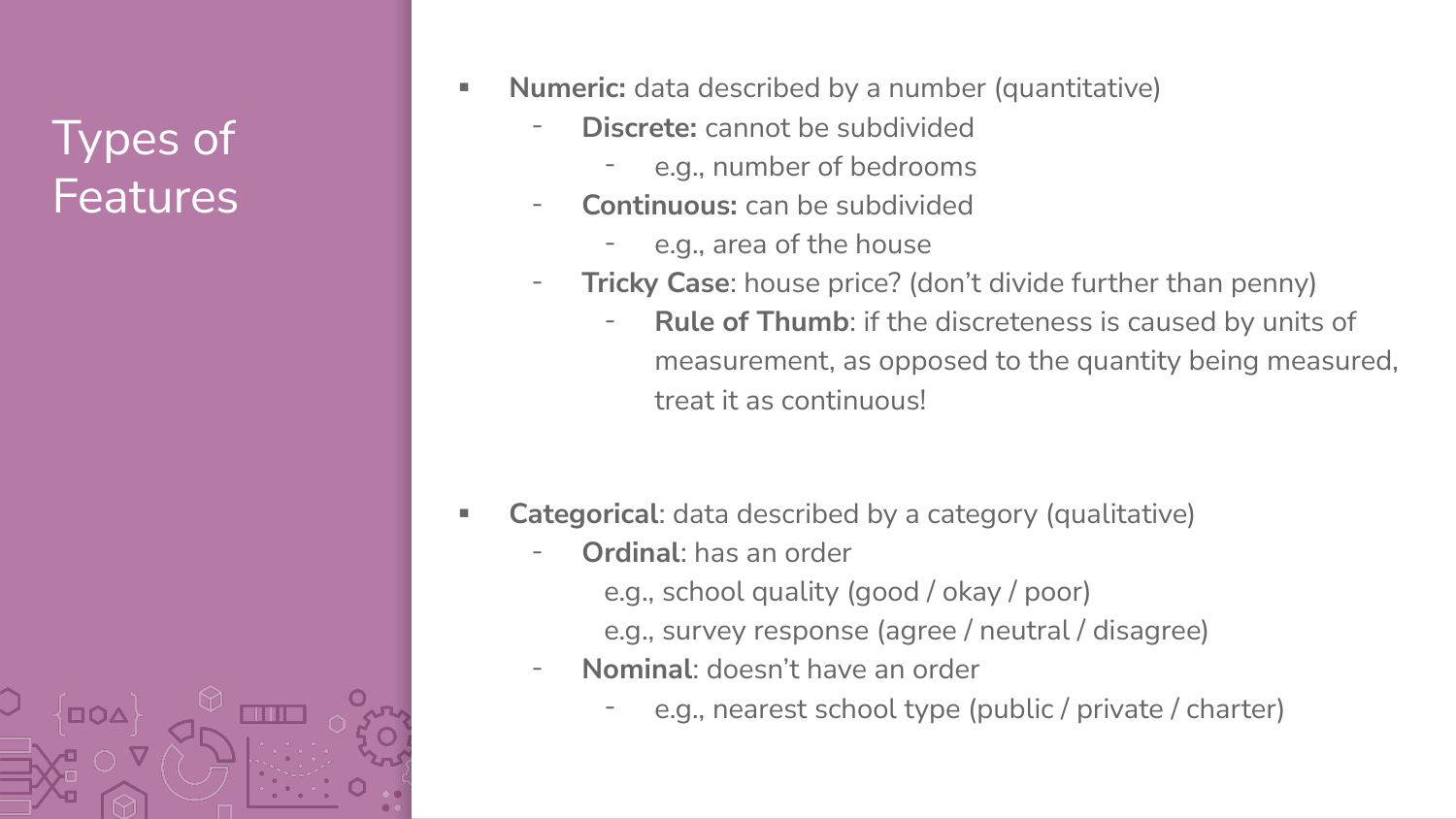

Numeric: data described by a number (quantitative)
Discrete: cannot be subdivided
e.g., number of bedrooms
Continuous: can be subdivided
e.g., area of the house
Tricky Case: house price? (don’t divide further than penny)
Rule of Thumb: if the discreteness is caused by units of measurement, as opposed to the quantity being measured, treat it as continuous!

Categorical: data described by a category (qualitative)
Ordinal: has an order
e.g., school quality (good / okay / poor)
e.g., survey response (agree / neutral / disagree)
Nominal: doesn’t have an order
e.g., nearest school type (public / private / charter)
# Types of Features